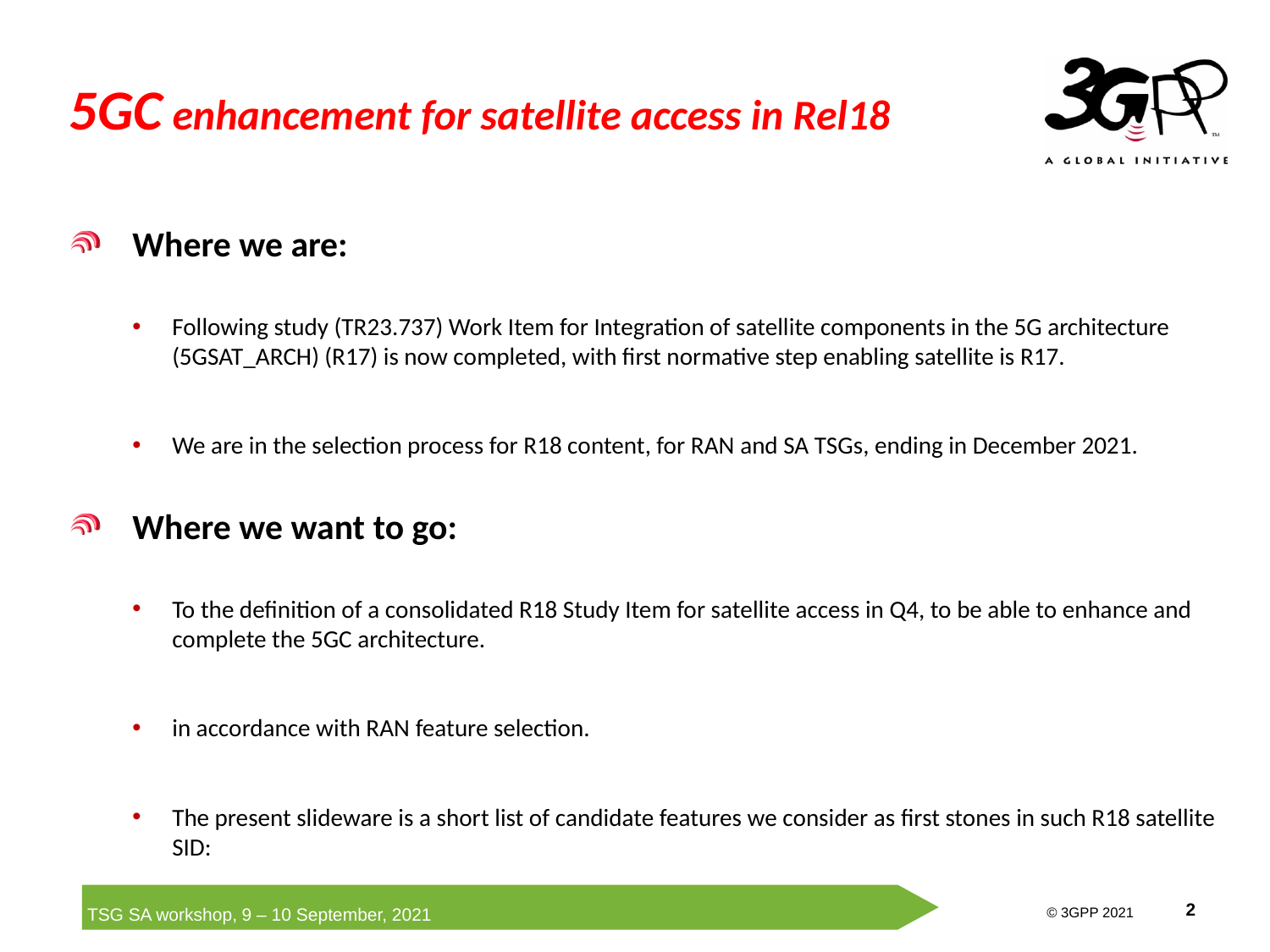

# 5GC enhancement for satellite access in Rel18
Where we are:

Following study (TR23.737) Work Item for Integration of satellite components in the 5G architecture (5GSAT_ARCH) (R17) is now completed, with first normative step enabling satellite is R17.

We are in the selection process for R18 content, for RAN and SA TSGs, ending in December 2021.

Where we want to go:

To the definition of a consolidated R18 Study Item for satellite access in Q4, to be able to enhance and complete the 5GC architecture.

in accordance with RAN feature selection.

The present slideware is a short list of candidate features we consider as first stones in such R18 satellite SID: